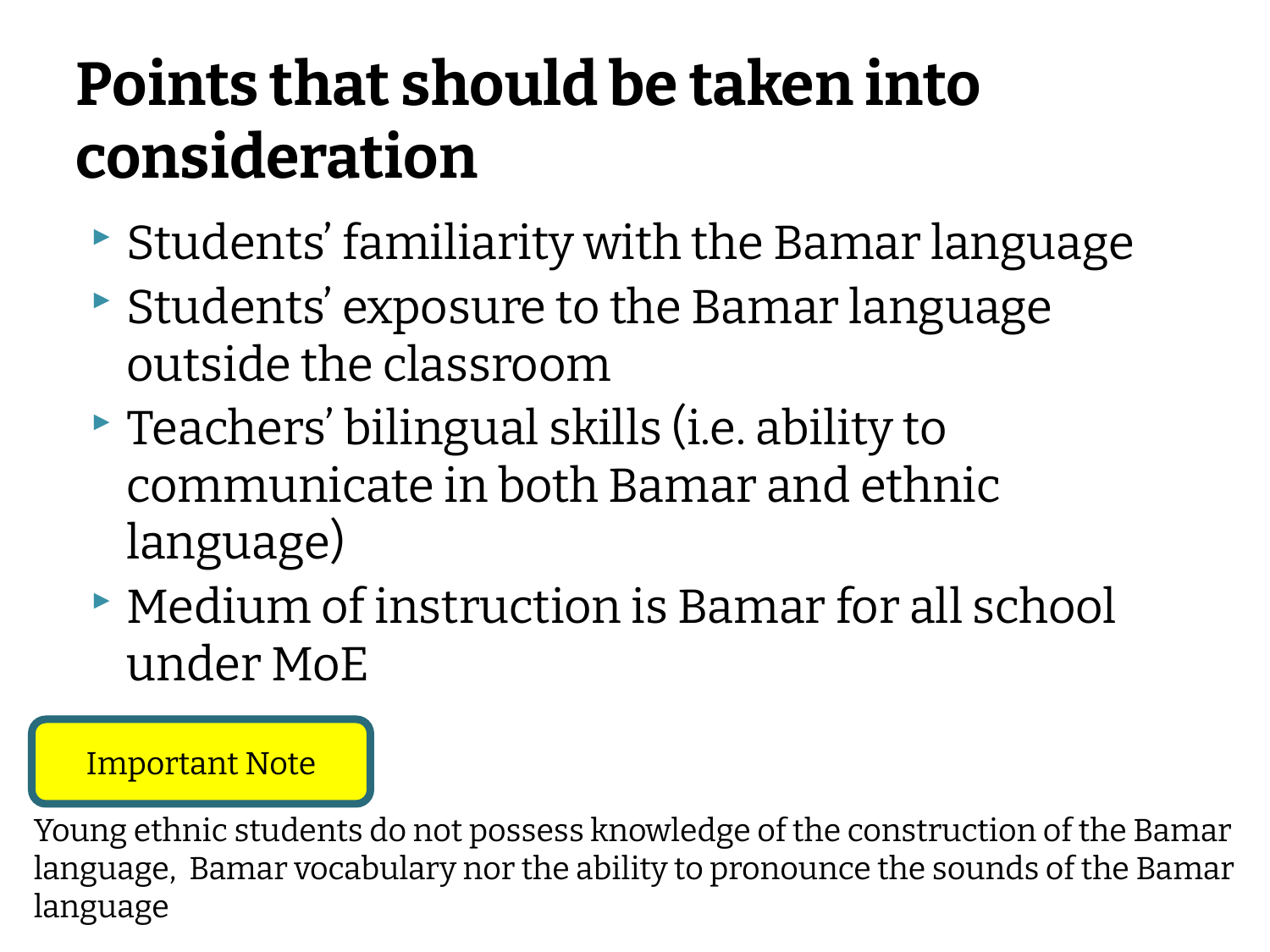

# Points that should be taken into consideration
Students’ familiarity with the Bamar language
Students’ exposure to the Bamar language outside the classroom
Teachers’ bilingual skills (i.e. ability to communicate in both Bamar and ethnic language)
Medium of instruction is Bamar for all school under MoE
Important Note
Young ethnic students do not possess knowledge of the construction of the Bamar language,  Bamar vocabulary nor the ability to pronounce the sounds of the Bamar language